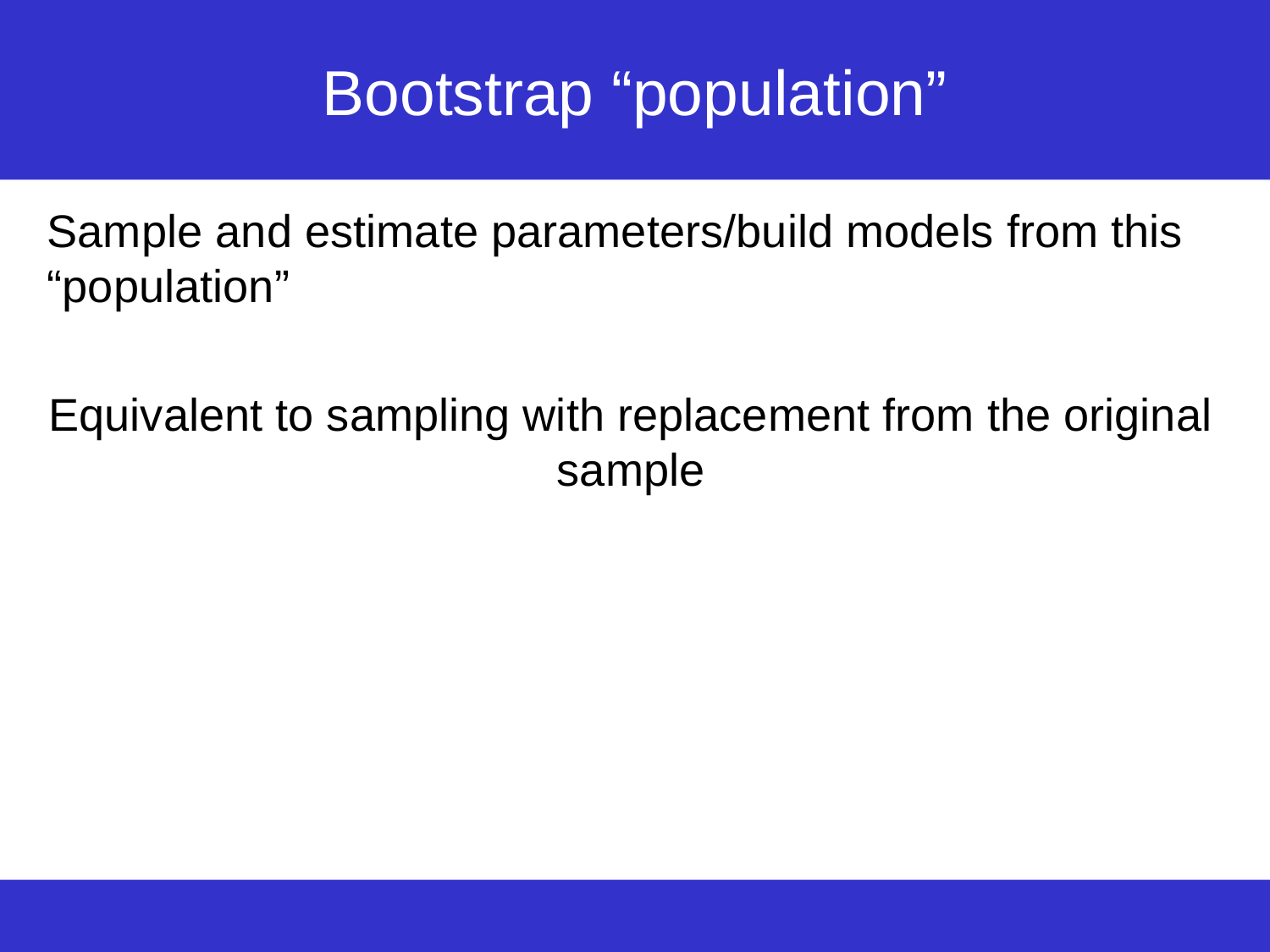

# Bootstrap “population”
Sample and estimate parameters/build models from this “population”

Equivalent to sampling with replacement from the original sample